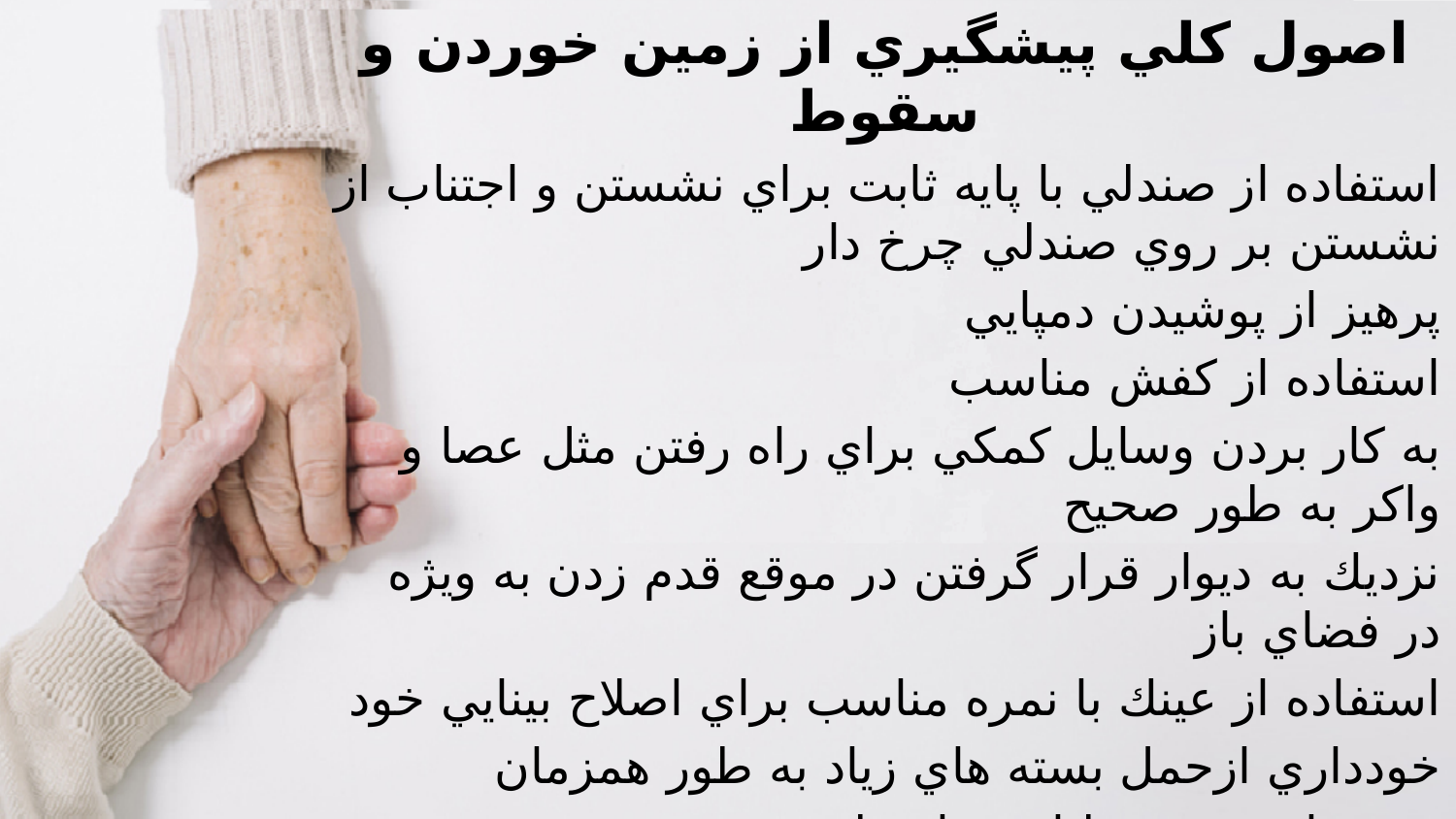

اصول كلي پيشگيري از زمين خوردن و سقوط
استفاده از صندلي با پايه ثابت براي نشستن و اجتناب از نشستن بر روي صندلي چرخ دار
پرهيز از پوشيدن دمپايي
استفاده از کفش مناسب
به كار بردن وسايل كمكي براي راه رفتن مثل عصا و واكر به طور صحيح
نزديك به ديوار قرار گرفتن در موقع قدم زدن به ويژه در فضاي باز
استفاده از عينك با نمره مناسب براي اصلاح بينايي خود
خودداري ازحمل بسته هاي زياد به طور همزمان
پرهيز از پوشيدن لباس هاي بلند
خودداري از بالا رفتن از نردبان يا ايستادن روي چهار پايه